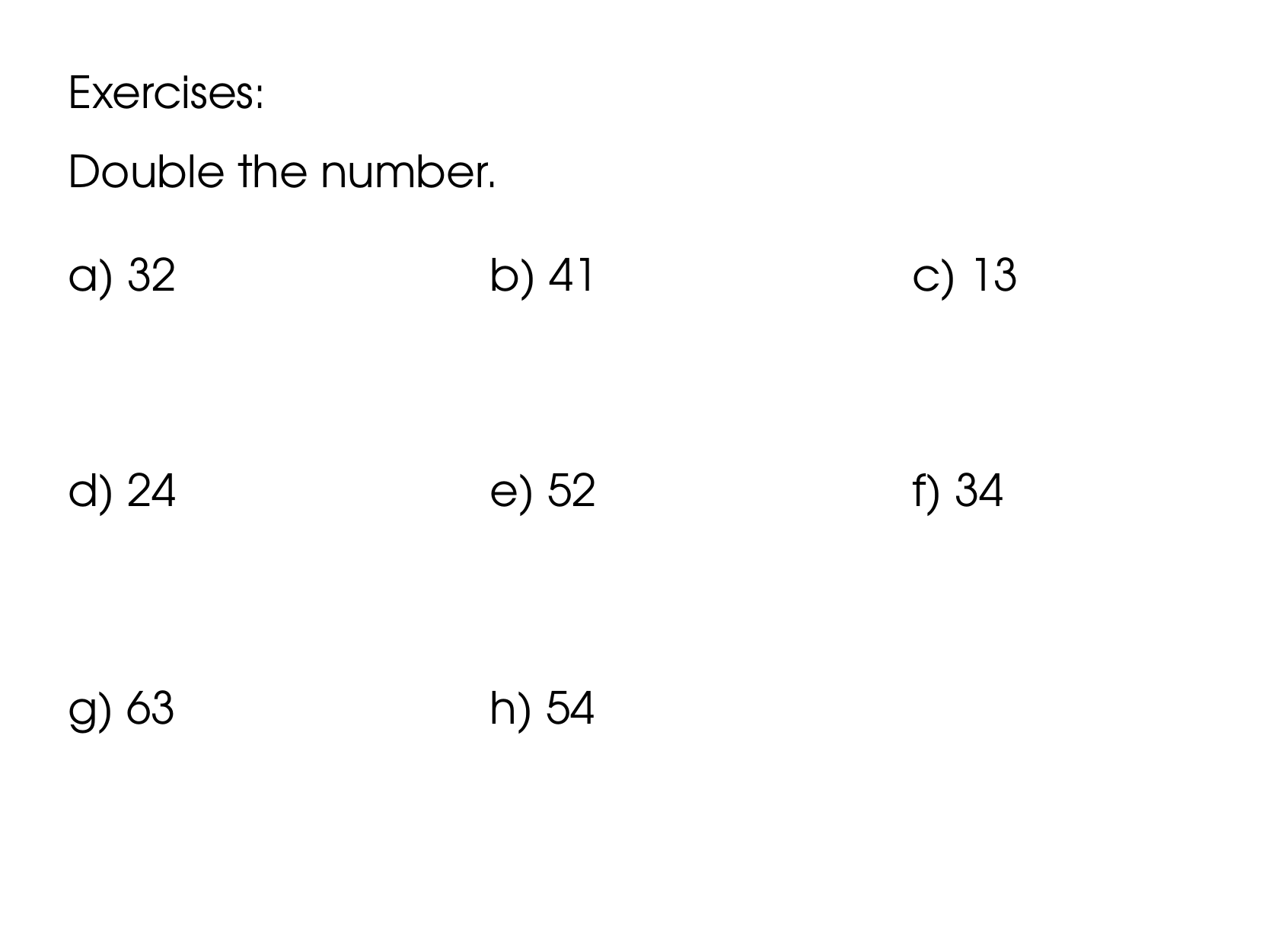

Exercises:
Double the number.
a) 32
b) 41
c) 13
d) 24
e) 52
f) 34
g) 63
h) 54